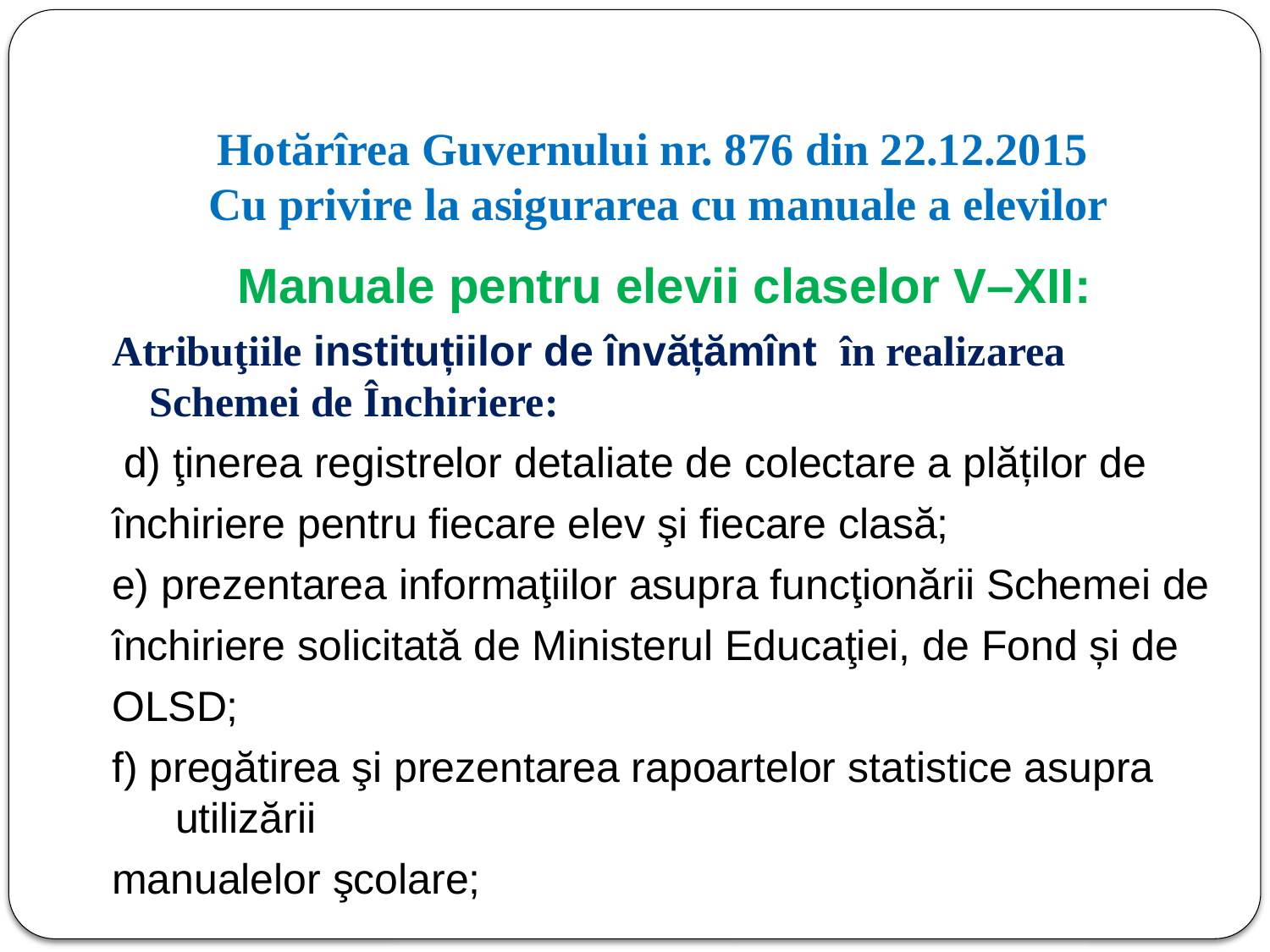

# Hotărîrea Guvernului nr. 876 din 22.12.2015 Cu privire la asigurarea cu manuale a elevilor
Manuale pentru elevii claselor V–XII:
Atribuţiile instituțiilor de învățămînt  în realizarea  Schemei de Închiriere:
 d) ţinerea registrelor detaliate de colectare a plăților de
închiriere pentru fiecare elev şi fiecare clasă;
e) prezentarea informaţiilor asupra funcţionării Schemei de
închiriere solicitată de Ministerul Educaţiei, de Fond și de
OLSD;
f) pregătirea şi prezentarea rapoartelor statistice asupra utilizării
manualelor şcolare;